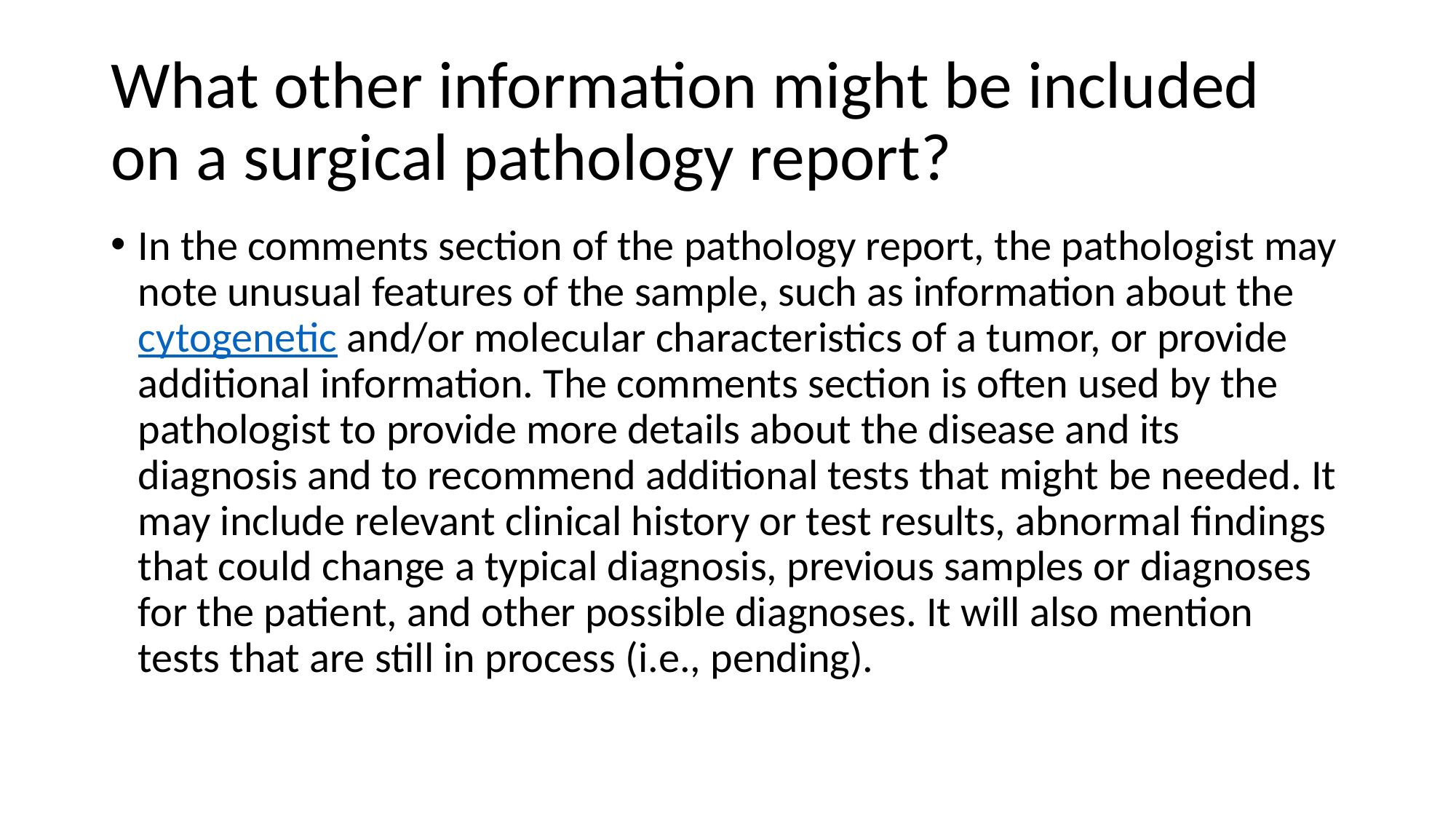

# What other information might be included on a surgical pathology report?
In the comments section of the pathology report, the pathologist may note unusual features of the sample, such as information about the cytogenetic and/or molecular characteristics of a tumor, or provide additional information. The comments section is often used by the pathologist to provide more details about the disease and its diagnosis and to recommend additional tests that might be needed. It may include relevant clinical history or test results, abnormal findings that could change a typical diagnosis, previous samples or diagnoses for the patient, and other possible diagnoses. It will also mention tests that are still in process (i.e., pending).